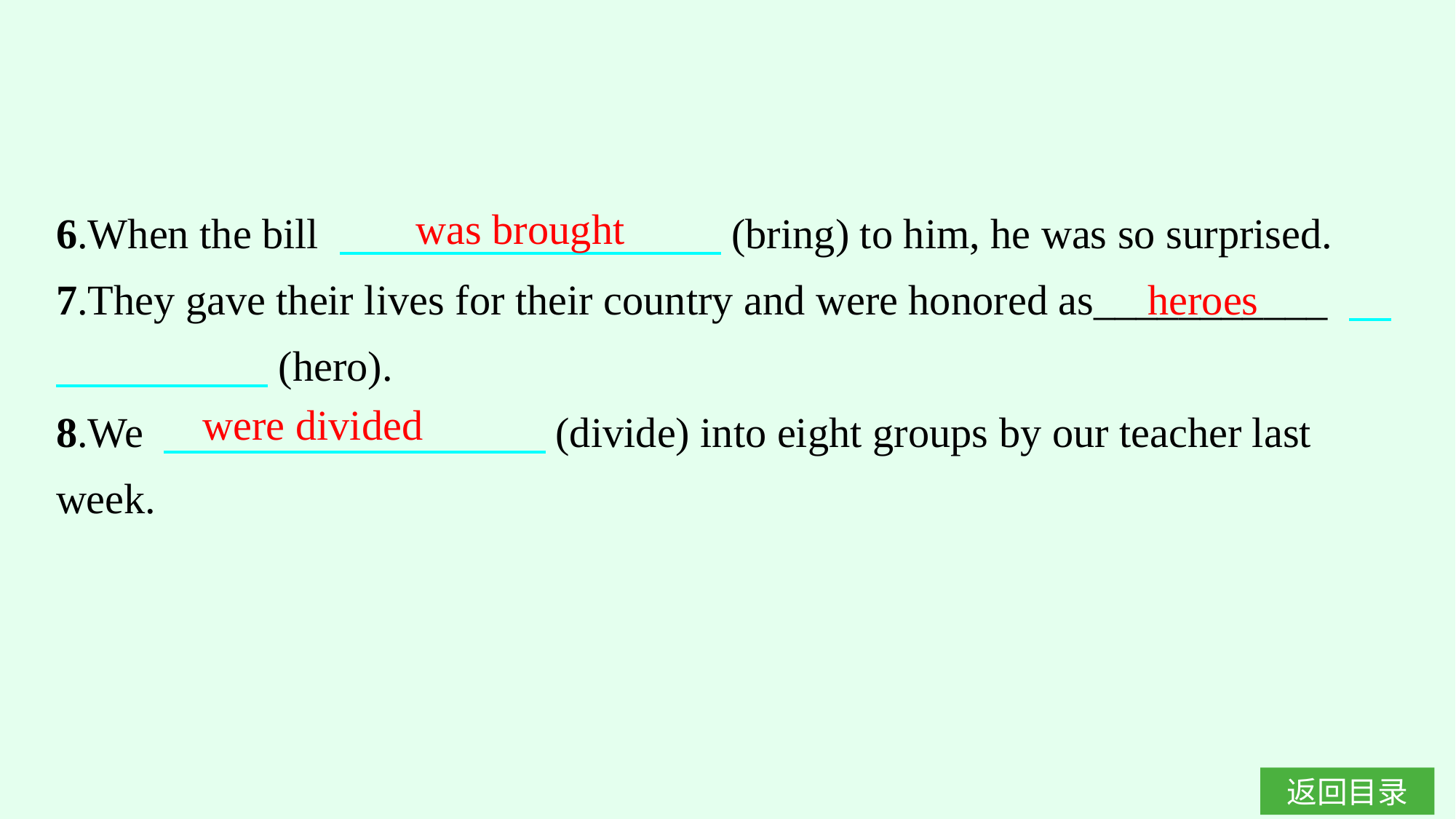

6.When the bill 　　　　　　　　　(bring) to him, he was so surprised.
7.They gave their lives for their country and were honored as___________ 　　　　　　(hero).
8.We 　　　　　　　　　(divide) into eight groups by our teacher last week.
was brought
heroes
were divided